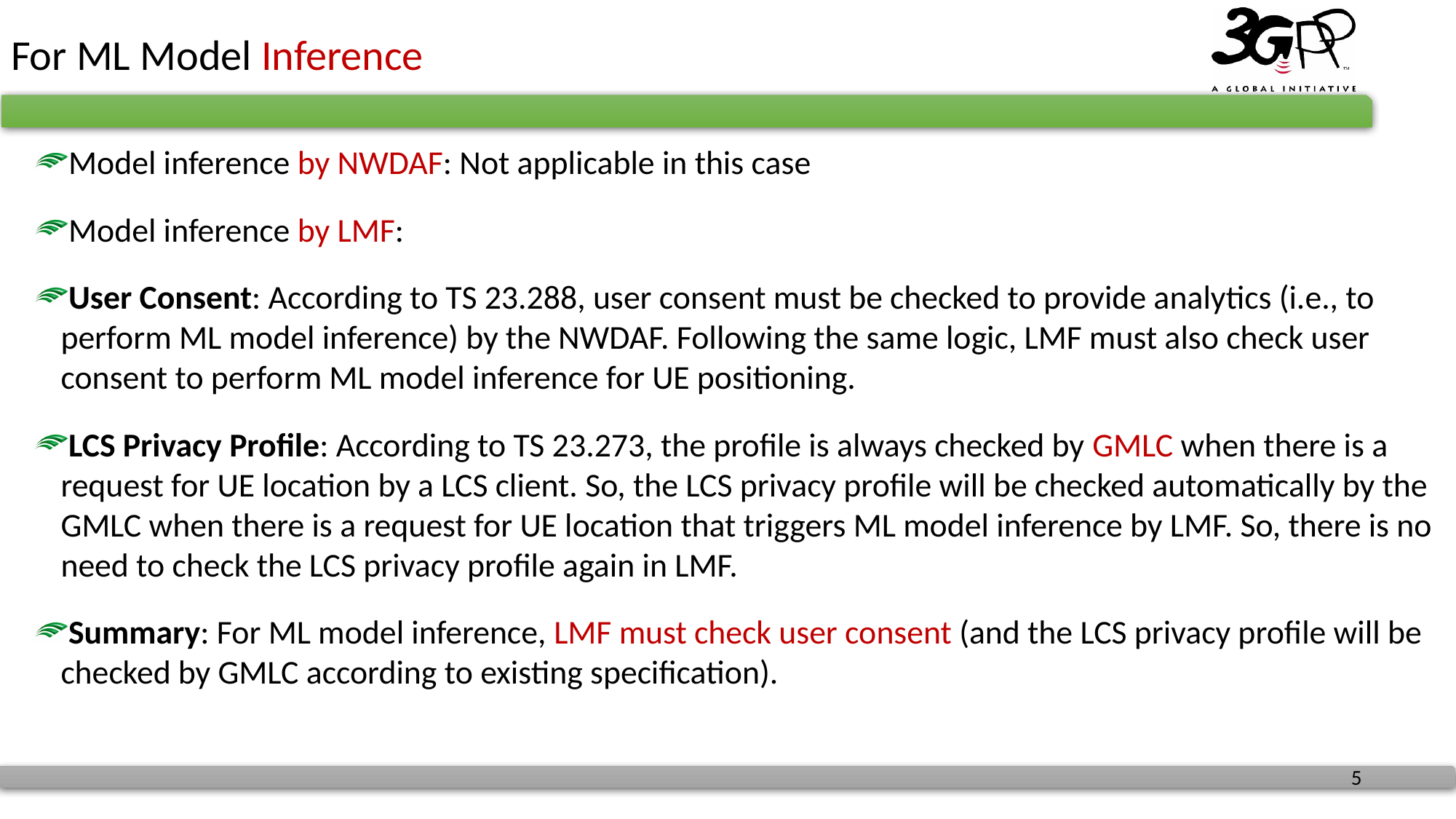

# For ML Model Inference
Model inference by NWDAF: Not applicable in this case
Model inference by LMF:
User Consent: According to TS 23.288, user consent must be checked to provide analytics (i.e., to perform ML model inference) by the NWDAF. Following the same logic, LMF must also check user consent to perform ML model inference for UE positioning.
LCS Privacy Profile: According to TS 23.273, the profile is always checked by GMLC when there is a request for UE location by a LCS client. So, the LCS privacy profile will be checked automatically by the GMLC when there is a request for UE location that triggers ML model inference by LMF. So, there is no need to check the LCS privacy profile again in LMF.
Summary: For ML model inference, LMF must check user consent (and the LCS privacy profile will be checked by GMLC according to existing specification).